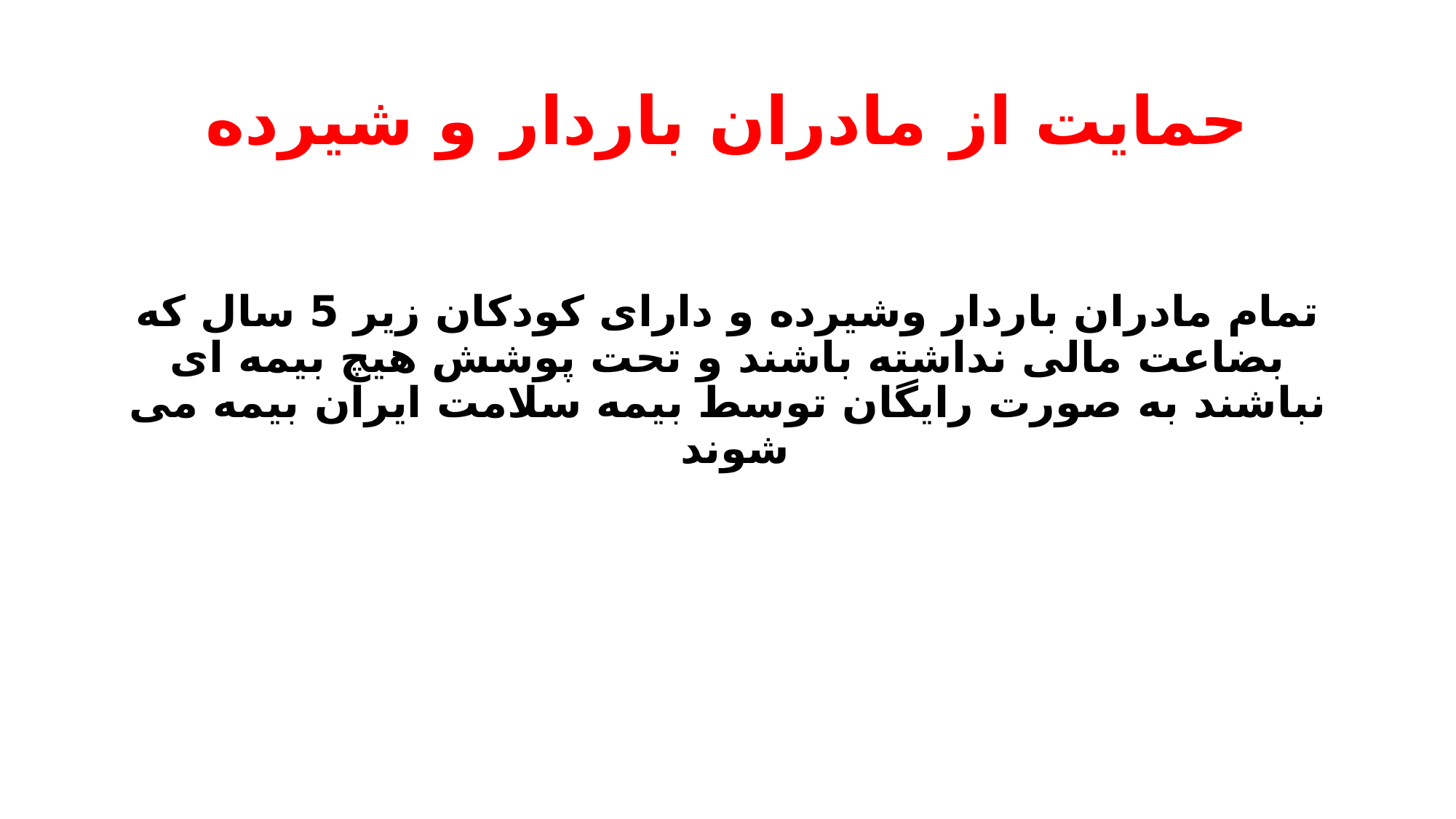

# حمایت از مادران باردار و شیرده

تمام مادران باردار وشیرده و دارای کودکان زیر 5 سال که بضاعت مالی نداشته باشند و تحت پوشش هیچ بیمه ای نباشند به صورت رایگان توسط بیمه سلامت ایران بیمه می شوند